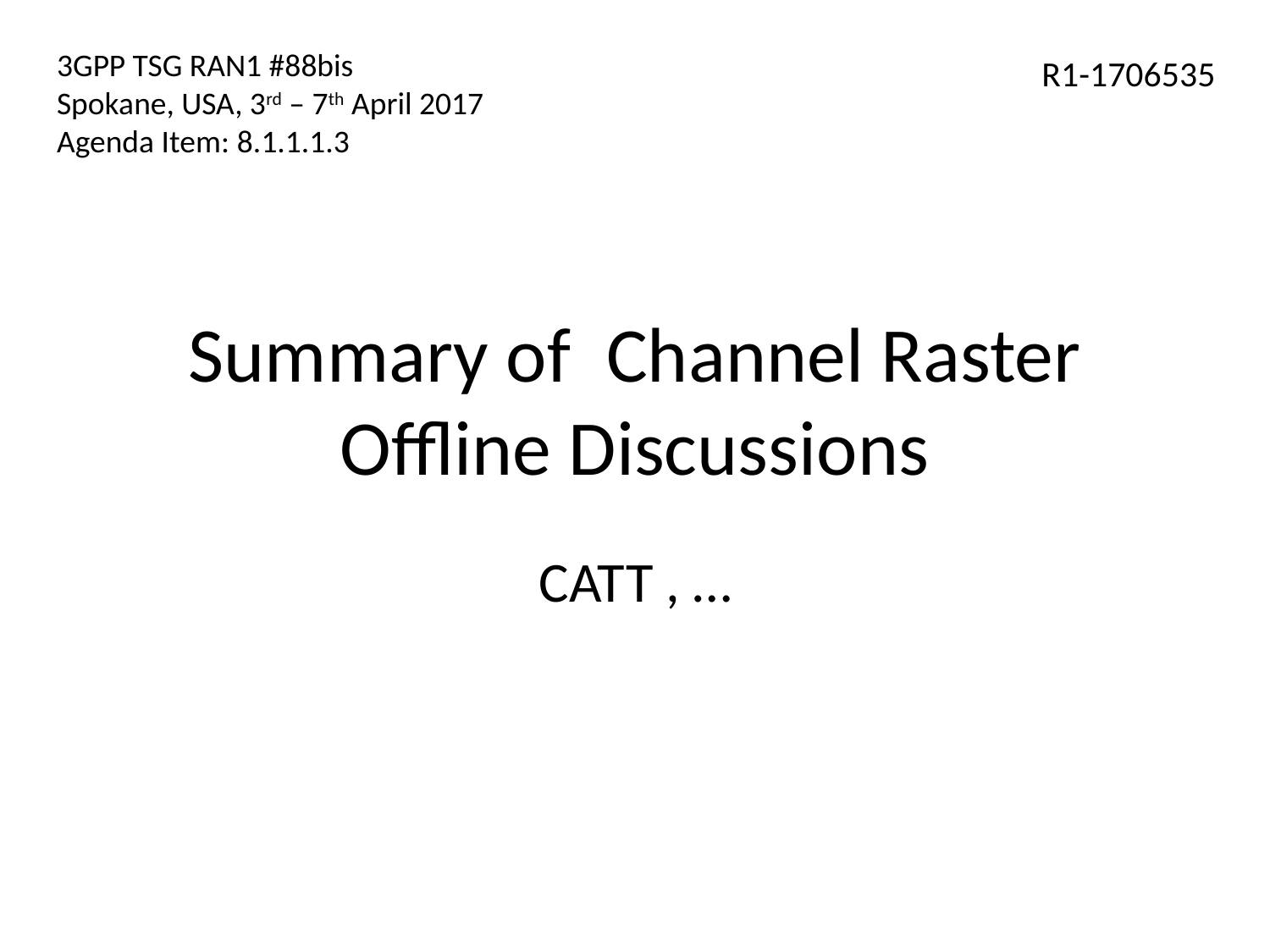

3GPP TSG RAN1 #88bis
Spokane, USA, 3rd – 7th April 2017
Agenda Item: 8.1.1.1.3
R1-1706535
# Summary of  Channel Raster Offline Discussions
CATT , …